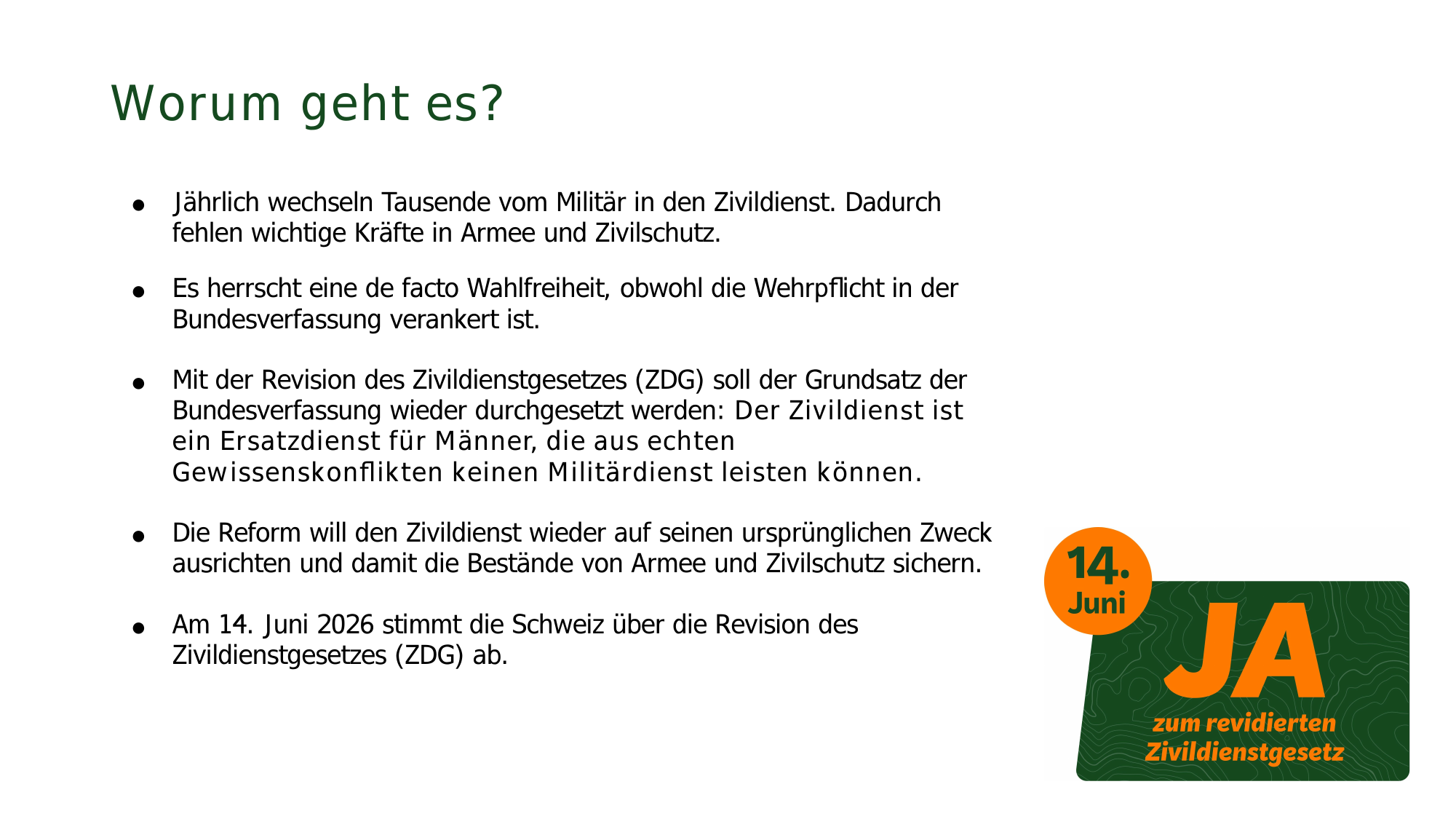

# Worum geht es?
Jährlich wechseln Tausende vom Militär in den Zivildienst. Dadurch fehlen wichtige Kräfte in Armee und Zivilschutz.
Es herrscht eine de facto Wahlfreiheit, obwohl die Wehrpflicht in der Bundesverfassung verankert ist.
Mit der Revision des Zivildienstgesetzes (ZDG) soll der Grundsatz der Bundesverfassung wieder durchgesetzt werden: Der Zivildienst ist ein Ersatzdienst für Männer, die aus echten Gewissenskonflikten keinen Militärdienst leisten können.
Die Reform will den Zivildienst wieder auf seinen ursprünglichen Zweck ausrichten und damit die Bestände von Armee und Zivilschutz sichern.
Am 14. Juni 2026 stimmt die Schweiz über die Revision des Zivildienstgesetzes (ZDG) ab.